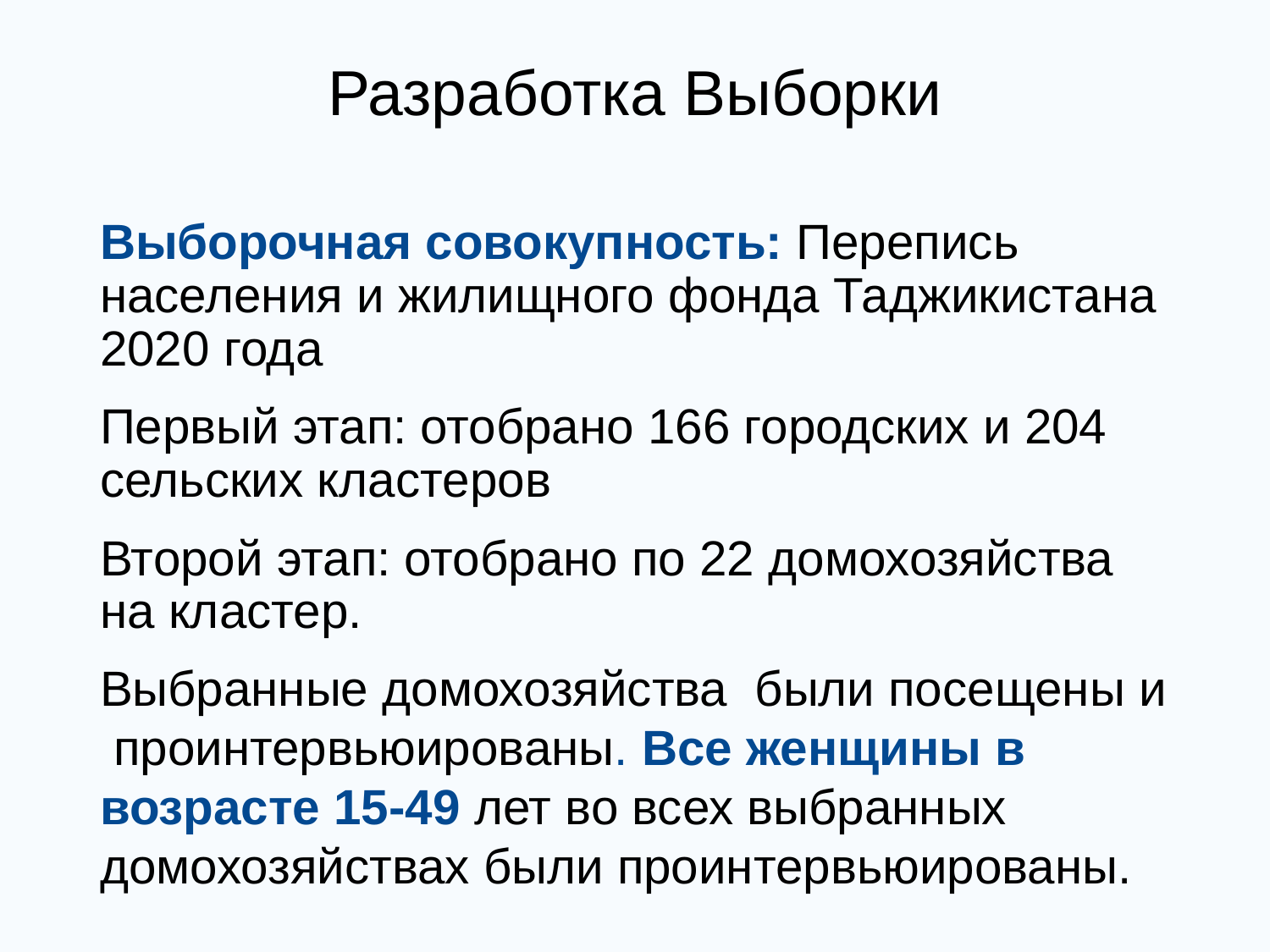

# Разработка Выборки
Выборочная совокупность: Перепись населения и жилищного фонда Таджикистана 2020 года
Первый этап: отобрано 166 городских и 204 сельских кластеров
Второй этап: отобрано по 22 домохозяйства на кластер.
Выбранные домохозяйства  были посещены и  проинтервьюированы. Все женщины в возрасте 15-49 лет во всех выбранных домохозяйствах были проинтервьюированы.